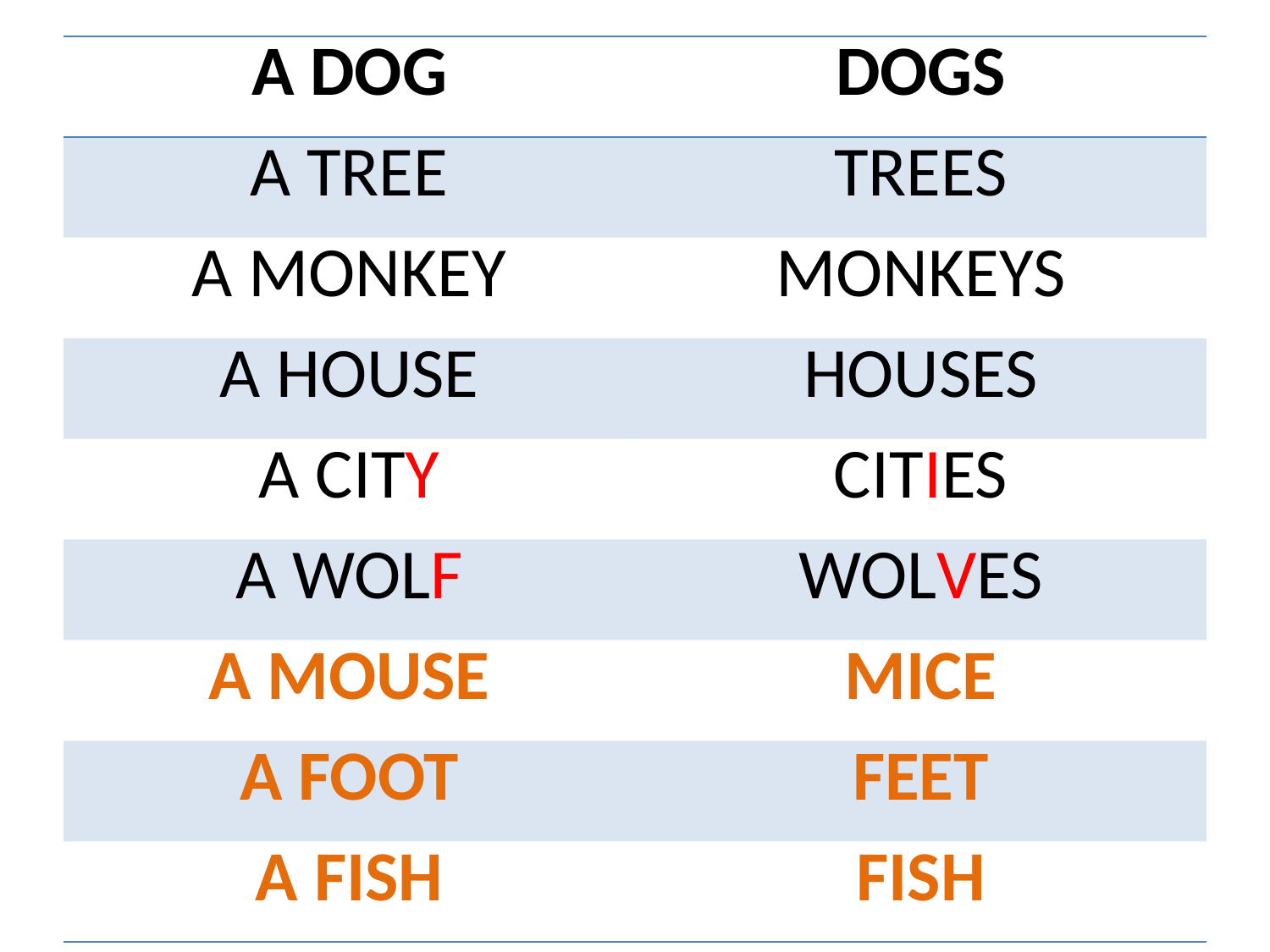

| A DOG | DOGS |
| --- | --- |
| A TREE | TREES |
| A MONKEY | MONKEYS |
| A HOUSE | HOUSES |
| A CITY | CITIES |
| A WOLF | WOLVES |
| A MOUSE | MICE |
| A FOOT | FEET |
| A FISH | FISH |